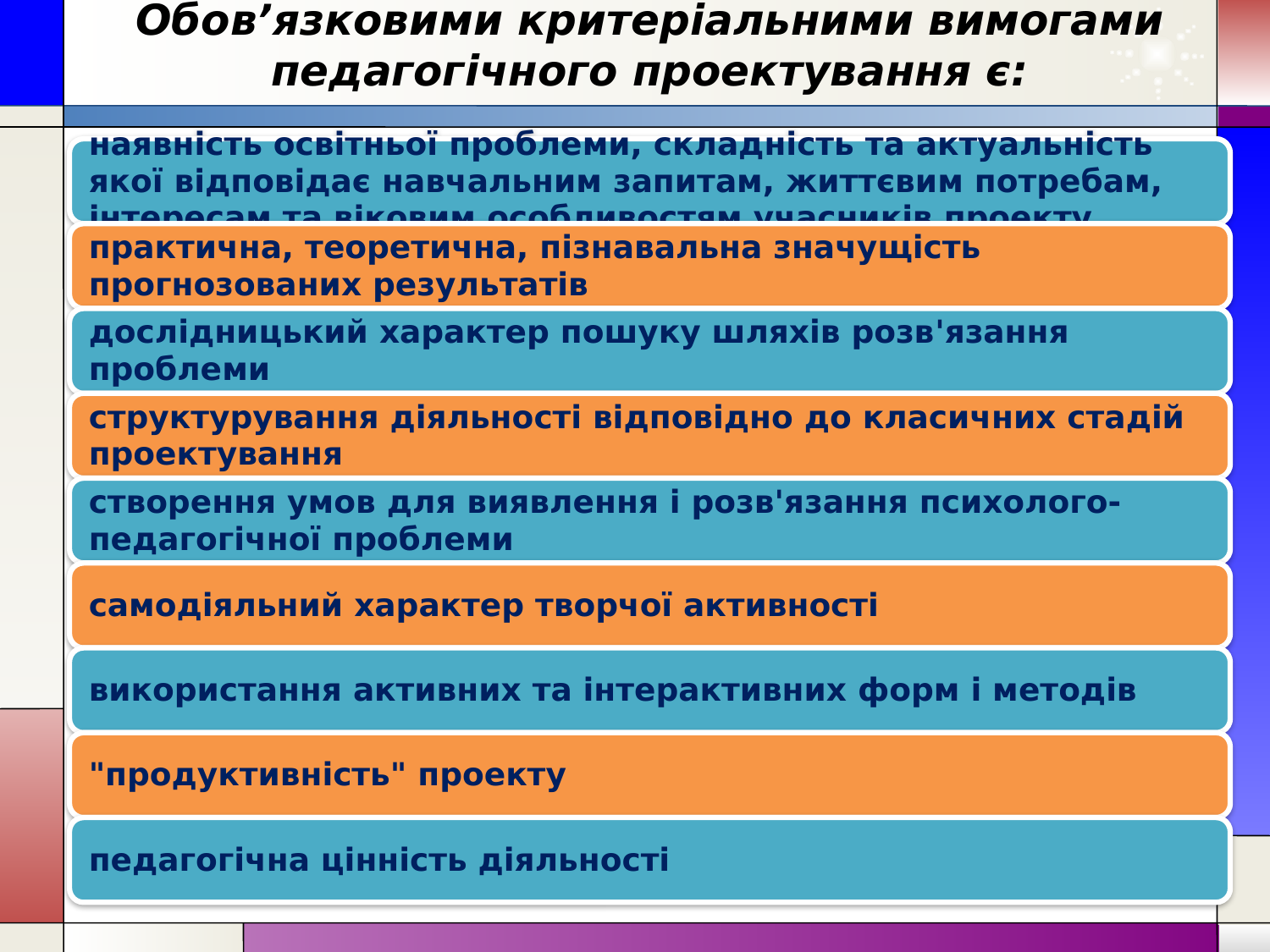

# Обов’язковими критеріальними вимогами педагогічного проектування є:
наявність освітньої проблеми, складність та актуальність якої відповідає навчальним запитам, життєвим потребам, інтересам та віковим особливостям учасників проекту
практична, теоретична, пізнавальна значущість прогнозованих результатів
дослідницький характер пошуку шляхів розв'язання проблеми
використання активних та інтерактивних форм і методів
структурування діяльності відповідно до класичних стадій проектування
створення умов для виявлення і розв'язання психолого-педагогічної проблеми
самодіяльний характер творчої активності
"продуктивність" проекту
педагогічна цінність діяльності